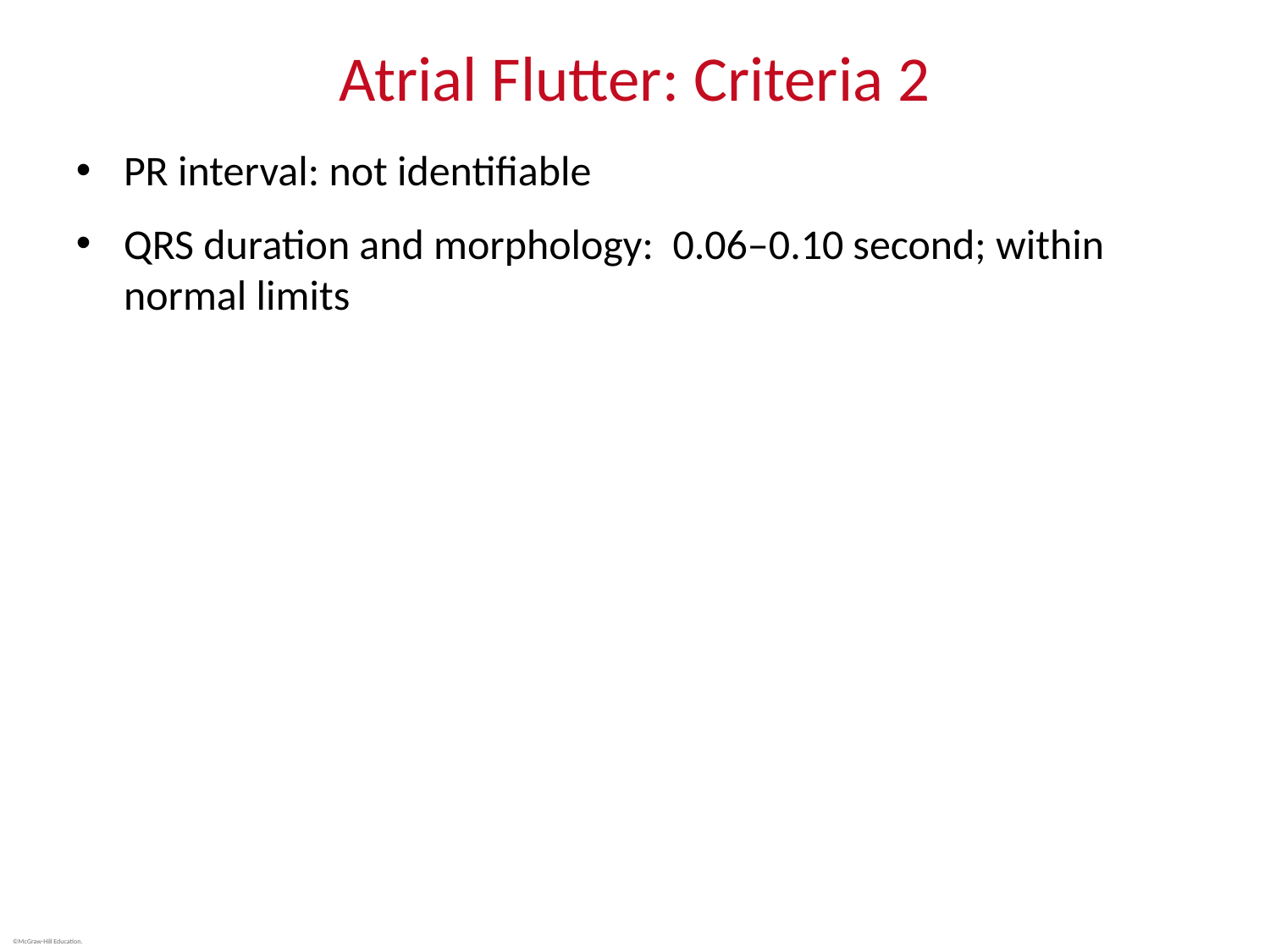

# Atrial Flutter: Criteria 2
PR interval: not identifiable
QRS duration and morphology:  0.06‒0.10 second; within normal limits